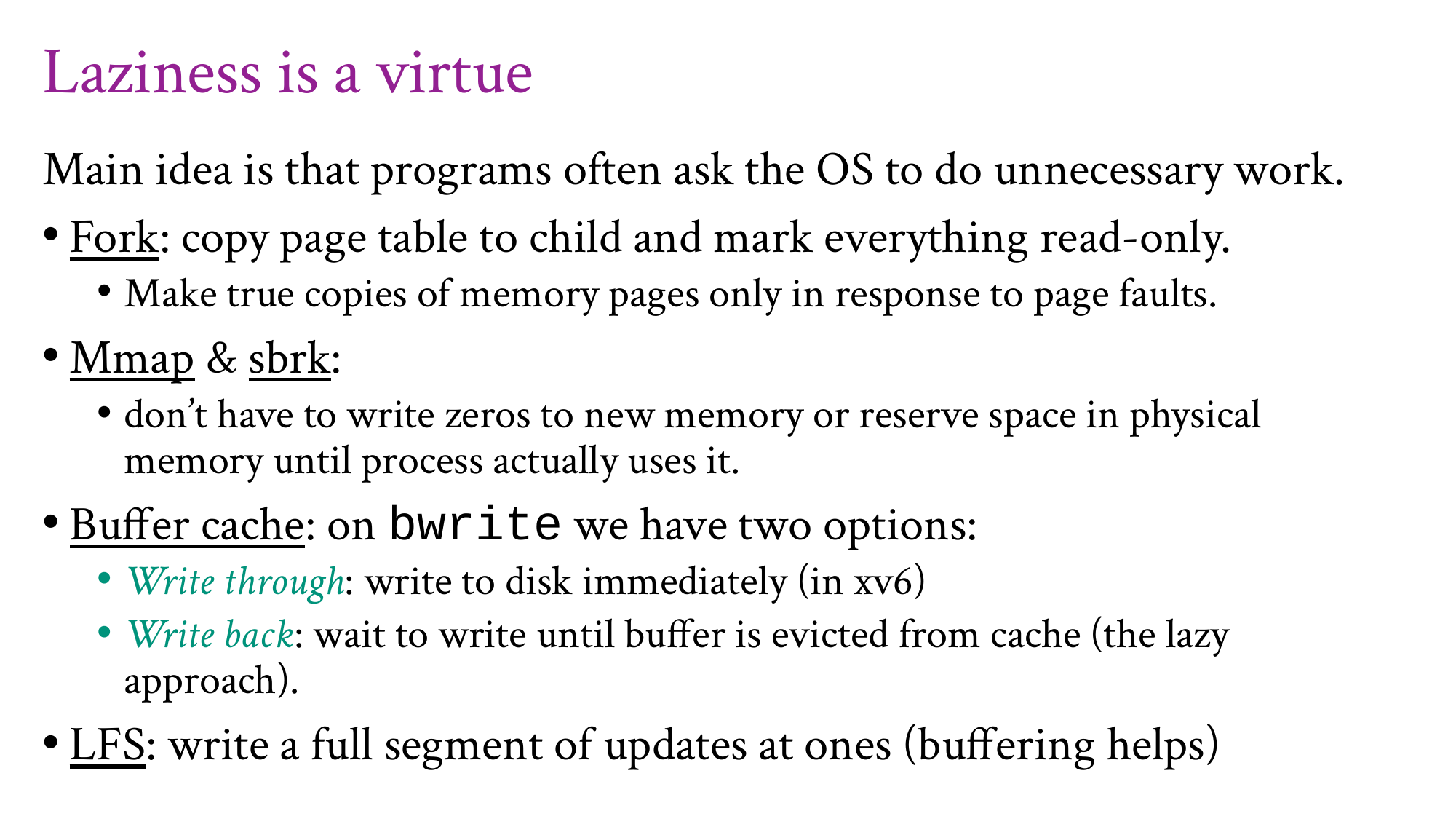

# Laziness is a virtue
Main idea is that programs often ask the OS to do unnecessary work.
Fork: copy page table to child and mark everything read-only.
Make true copies of memory pages only in response to page faults.
Mmap & sbrk:
don’t have to write zeros to new memory or reserve space in physical memory until process actually uses it.
Buffer cache: on bwrite we have two options:
Write through: write to disk immediately (in xv6)
Write back: wait to write until buffer is evicted from cache (the lazy approach).
LFS: write a full segment of updates at ones (buffering helps)